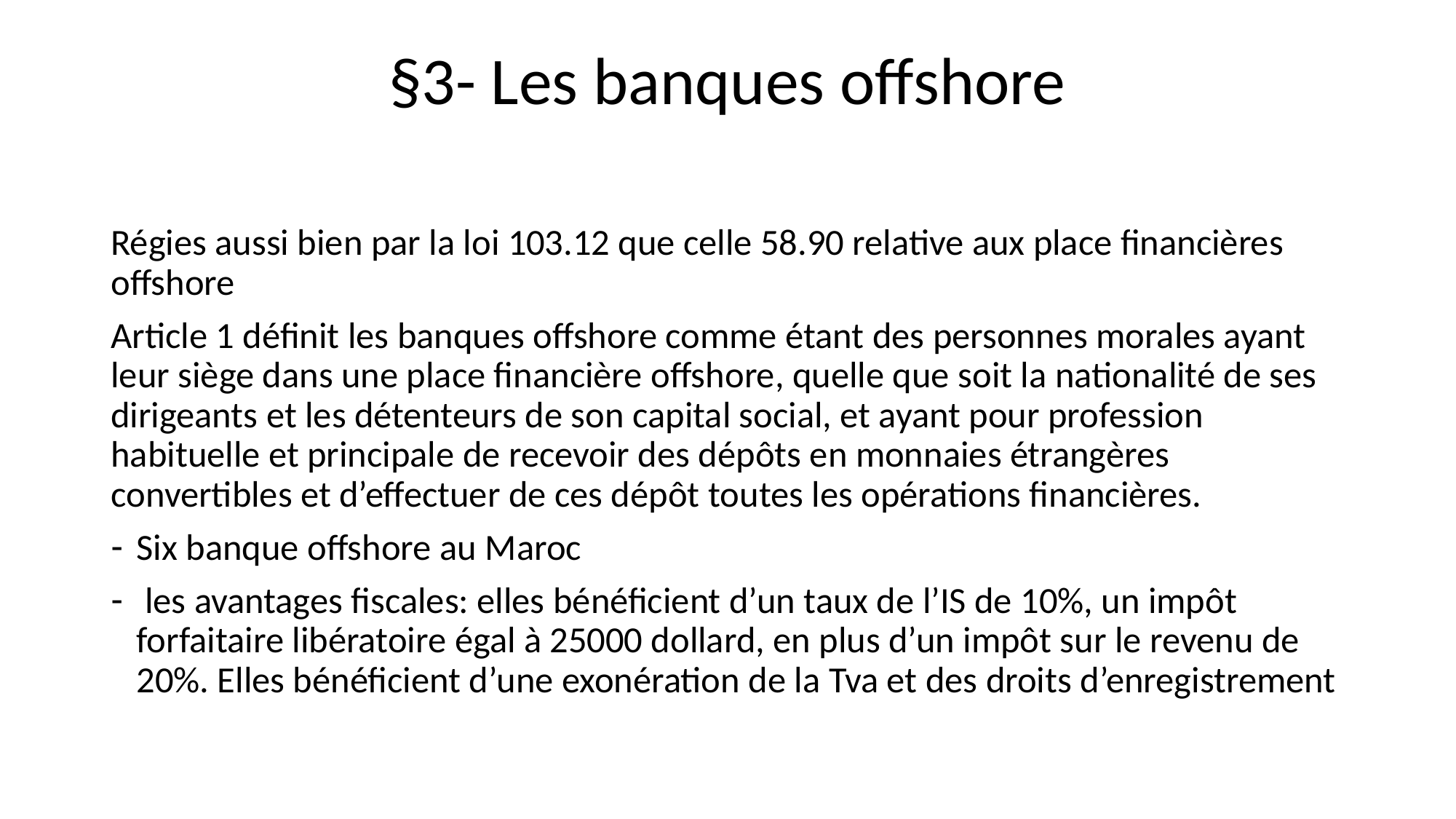

# §3- Les banques offshore
Régies aussi bien par la loi 103.12 que celle 58.90 relative aux place financières offshore
Article 1 définit les banques offshore comme étant des personnes morales ayant leur siège dans une place financière offshore, quelle que soit la nationalité de ses dirigeants et les détenteurs de son capital social, et ayant pour profession habituelle et principale de recevoir des dépôts en monnaies étrangères convertibles et d’effectuer de ces dépôt toutes les opérations financières.
Six banque offshore au Maroc
 les avantages fiscales: elles bénéficient d’un taux de l’IS de 10%, un impôt forfaitaire libératoire égal à 25000 dollard, en plus d’un impôt sur le revenu de 20%. Elles bénéficient d’une exonération de la Tva et des droits d’enregistrement